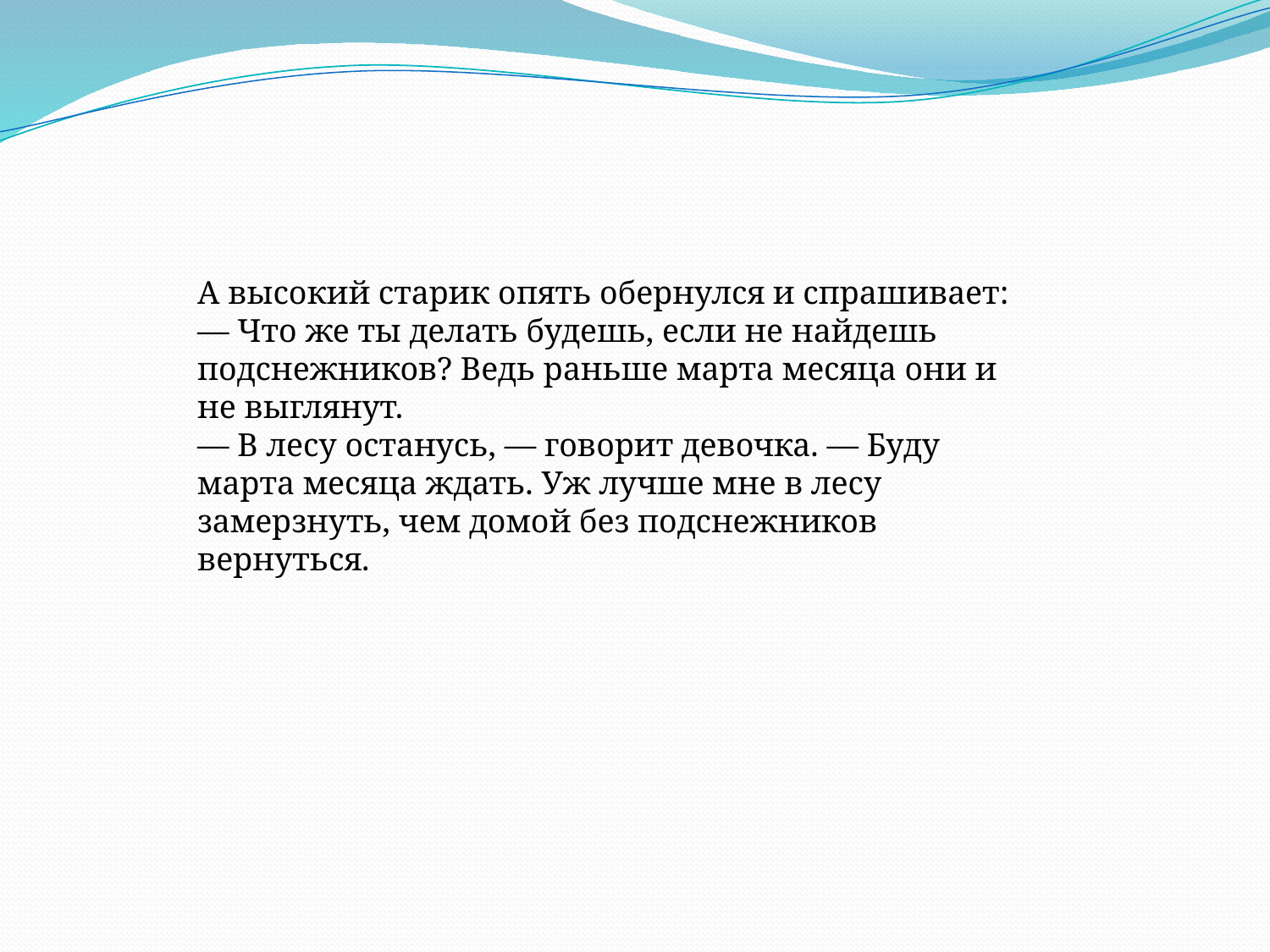

А высокий старик опять обернулся и спрашивает:
— Что же ты делать будешь, если не найдешь подснежников? Ведь раньше марта месяца они и не выглянут.
— В лесу останусь, — говорит девочка. — Буду марта месяца ждать. Уж лучше мне в лесу замерзнуть, чем домой без подснежников вернуться.